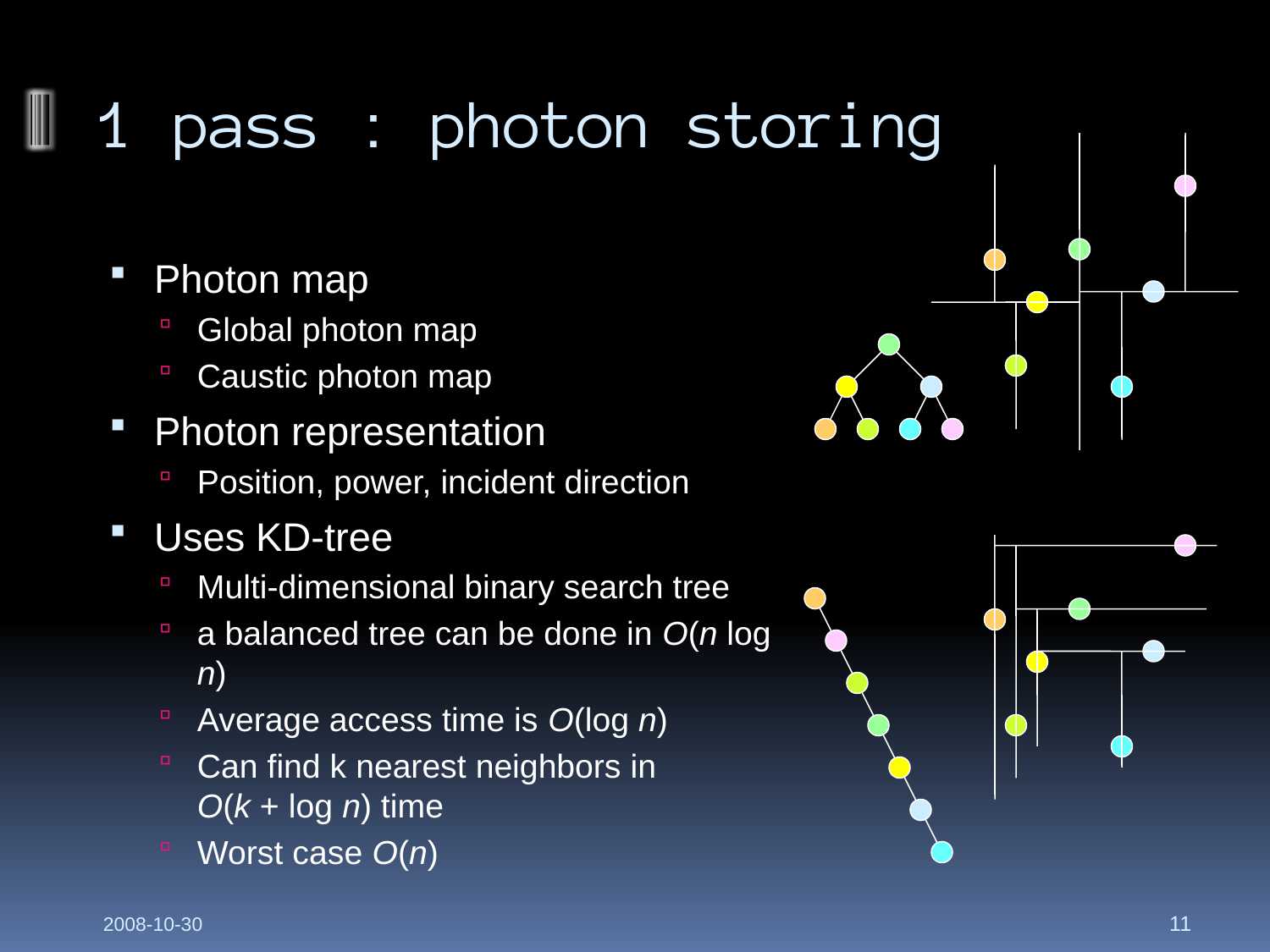

# 1 pass : photon storing

Photon map
Global photon map
Caustic photon map
Photon representation
Position, power, incident direction
Uses KD-tree
Multi-dimensional binary search tree
a balanced tree can be done in O(n log n)
Average access time is O(log n)
Can find k nearest neighbors in
O(k + log n) time
Worst case O(n)

2008-10-30
11